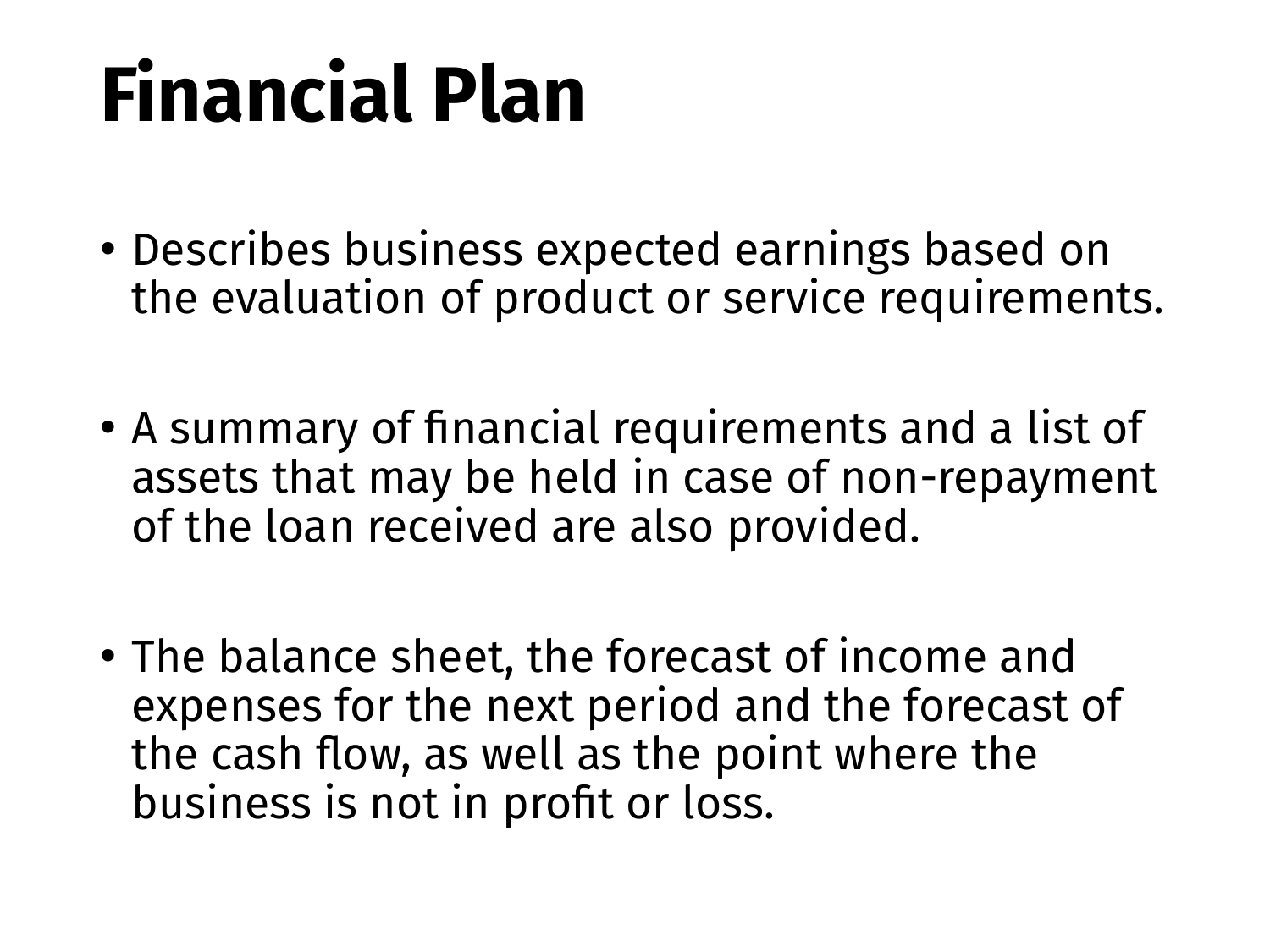

# Financial Plan
Describes business expected earnings based on the evaluation of product or service requirements.

A summary of financial requirements and a list of assets that may be held in case of non-repayment of the loan received are also provided.

The balance sheet, the forecast of income and expenses for the next period and the forecast of the cash flow, as well as the point where the business is not in profit or loss.